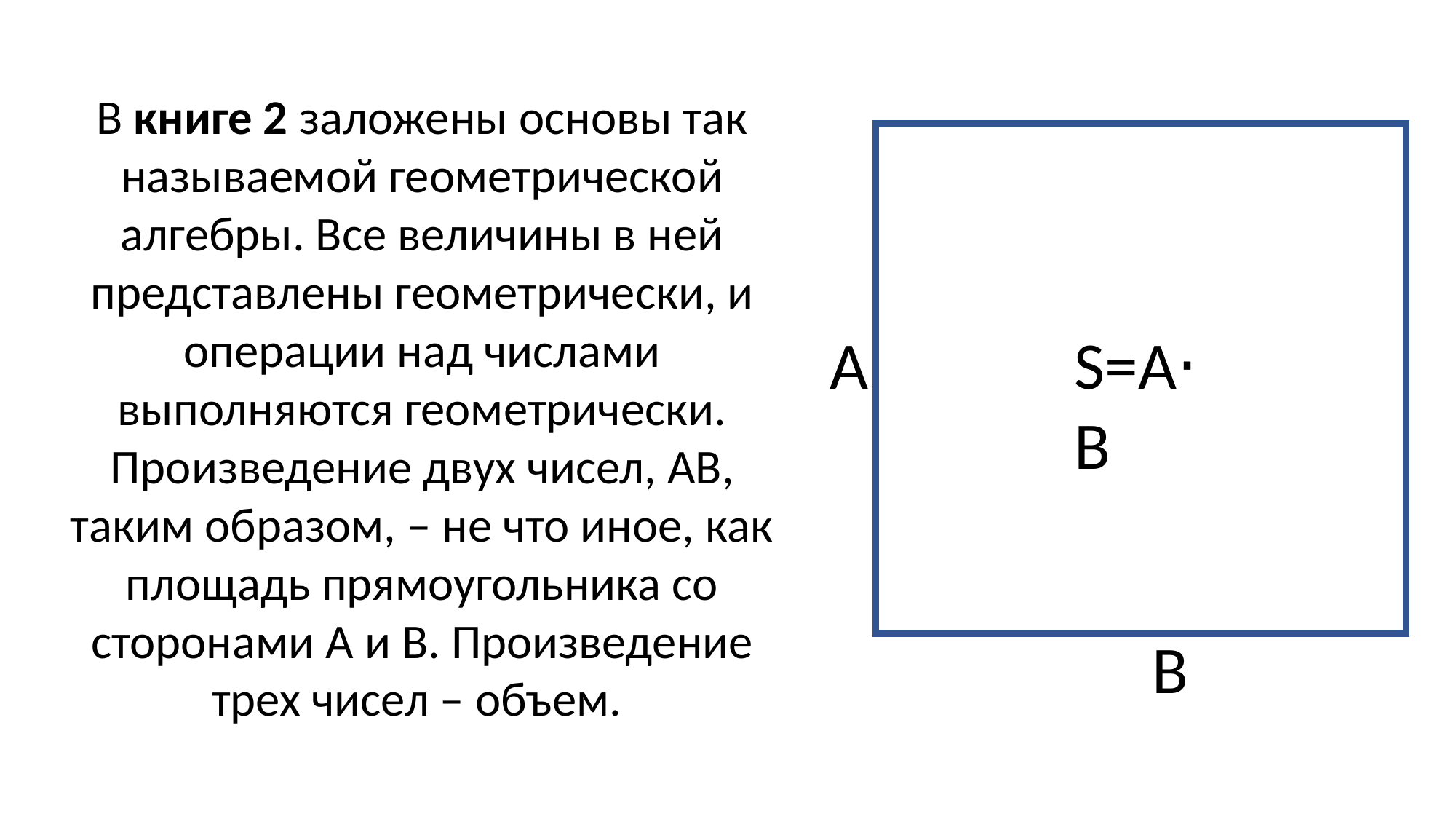

В книге 2 заложены основы так называемой геометрической алгебры. Все величины в ней представлены геометрически, и операции над числами выполняются геометрически. Произведение двух чисел, АВ, таким образом, – не что иное, как площадь прямоугольника со сторонами А и В. Произведение трех чисел – объем.
ЫS=A*b
A
S=A⋅B
B